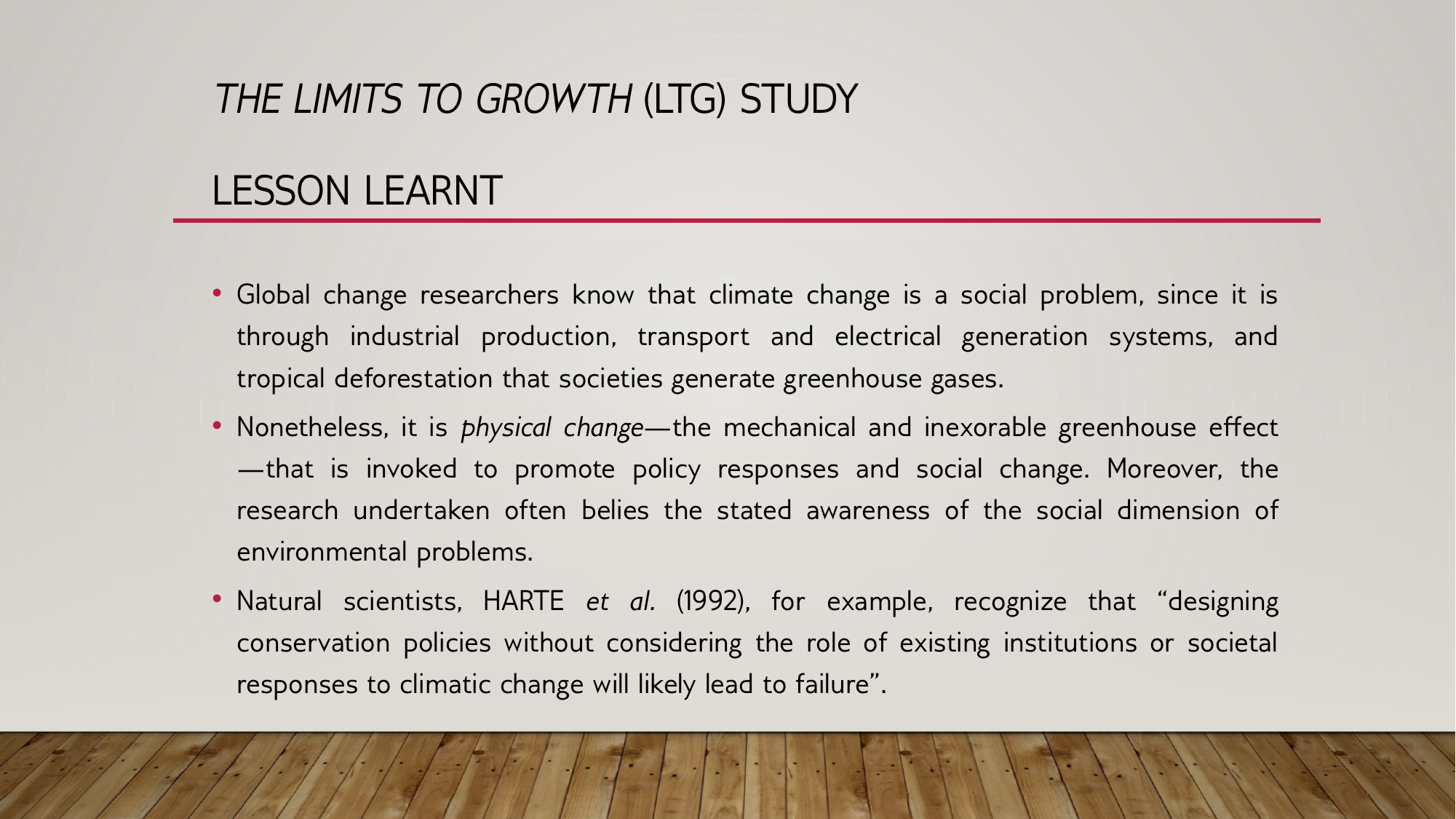

# The Limits to Growth (LTG) study Lesson learnt
Global change researchers know that climate change is a social problem, since it is through industrial production, transport and electrical generation systems, and tropical deforestation that societies generate greenhouse gases.
Nonetheless, it is physical change—the mechanical and inexorable greenhouse effect—that is invoked to promote policy responses and social change. Moreover, the research undertaken often belies the stated awareness of the social dimension of environmental problems.
Natural scientists, HARTE et al. (1992), for example, recognize that “designing conservation policies without considering the role of existing institutions or societal responses to climatic change will likely lead to failure”.